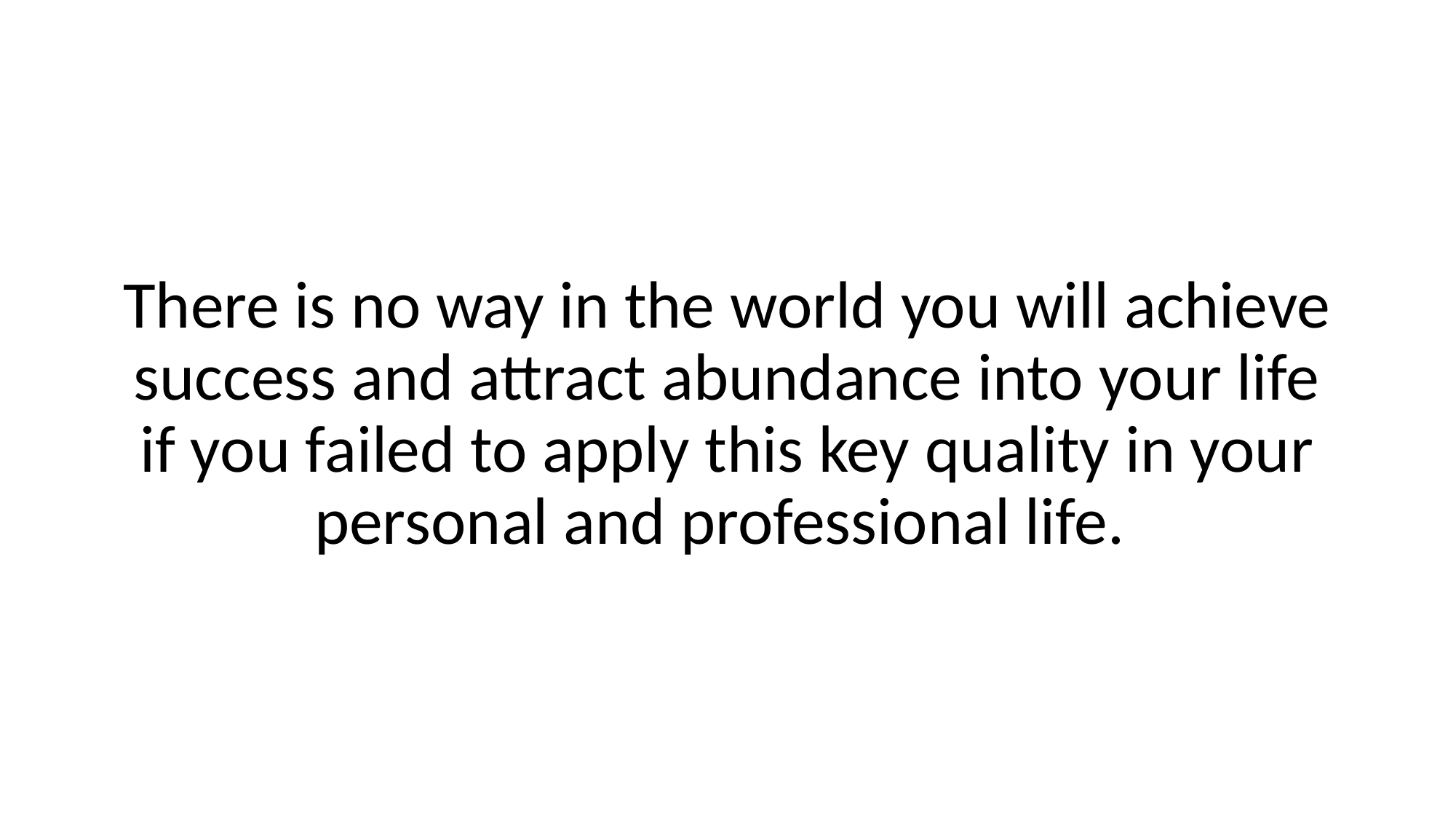

There is no way in the world you will achieve success and attract abundance into your life if you failed to apply this key quality in your personal and professional life.